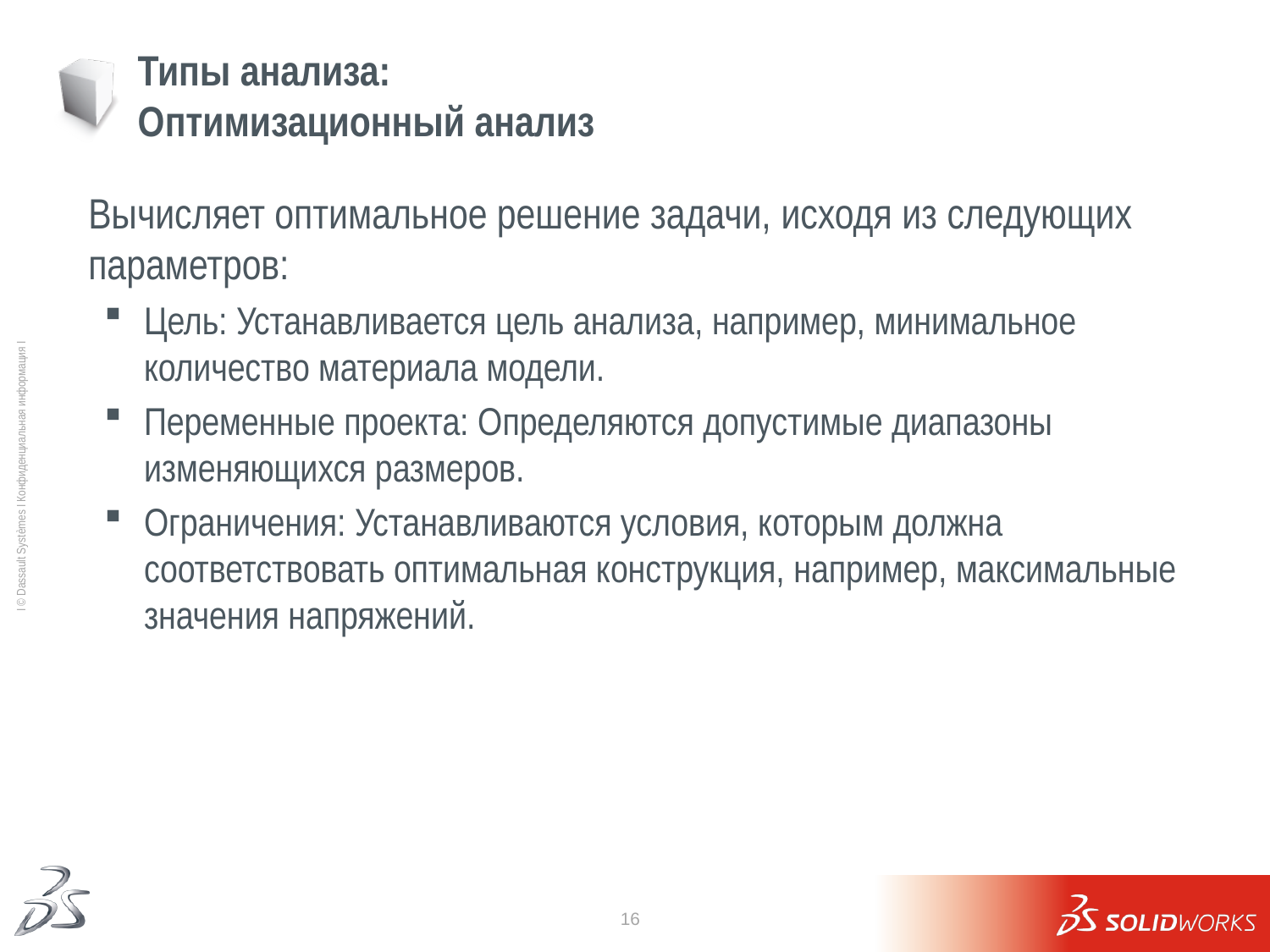

# Типы анализа: Оптимизационный анализ
	Вычисляет оптимальное решение задачи, исходя из следующих параметров:
Цель: Устанавливается цель анализа, например, минимальное количество материала модели.
Переменные проекта: Определяются допустимые диапазоны изменяющихся размеров.
Ограничения: Устанавливаются условия, которым должна соответствовать оптимальная конструкция, например, максимальные значения напряжений.